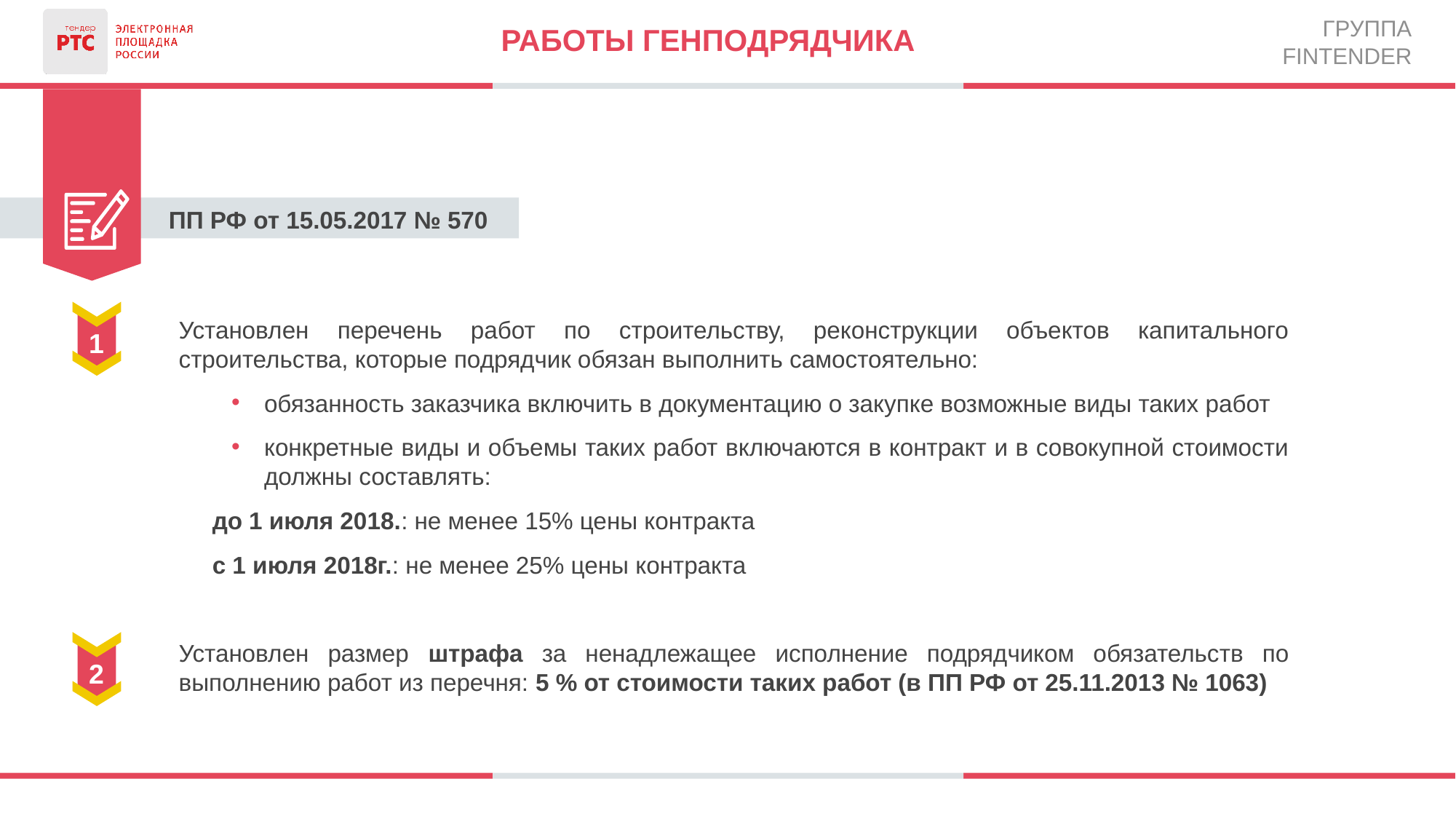

# Работы генподрядчика

ПП РФ от 15.05.2017 № 570

1
Установлен перечень работ по строительству, реконструкции объектов капитального строительства, которые подрядчик обязан выполнить самостоятельно:
обязанность заказчика включить в документацию о закупке возможные виды таких работ
конкретные виды и объемы таких работ включаются в контракт и в совокупной стоимости должны составлять:
     до 1 июля 2018.: не менее 15% цены контракта
     с 1 июля 2018г.: не менее 25% цены контракта

Установлен размер штрафа за ненадлежащее исполнение подрядчиком обязательств по выполнению работ из перечня: 5 % от стоимости таких работ (в ПП РФ от 25.11.2013 № 1063)

2